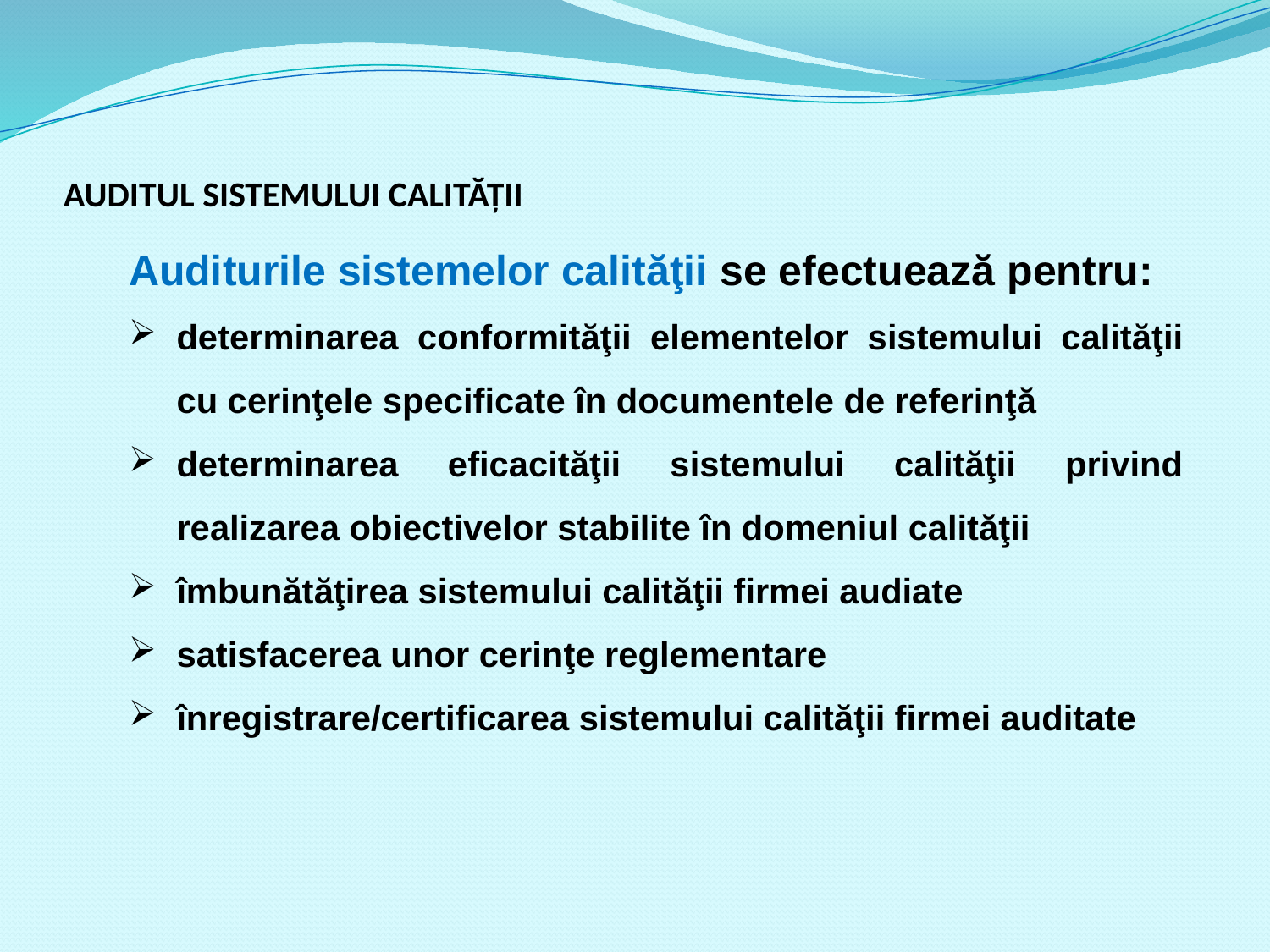

# AUDITUL SISTEMULUI CALITĂŢII
Auditurile sistemelor calităţii se efectuează pentru:
determinarea conformităţii elementelor sistemului calităţii cu cerinţele specificate în documentele de referinţă
determinarea eficacităţii sistemului calităţii privind realizarea obiectivelor stabilite în domeniul calităţii
îmbunătăţirea sistemului calităţii firmei audiate
satisfacerea unor cerinţe reglementare
înregistrare/certificarea sistemului calităţii firmei auditate